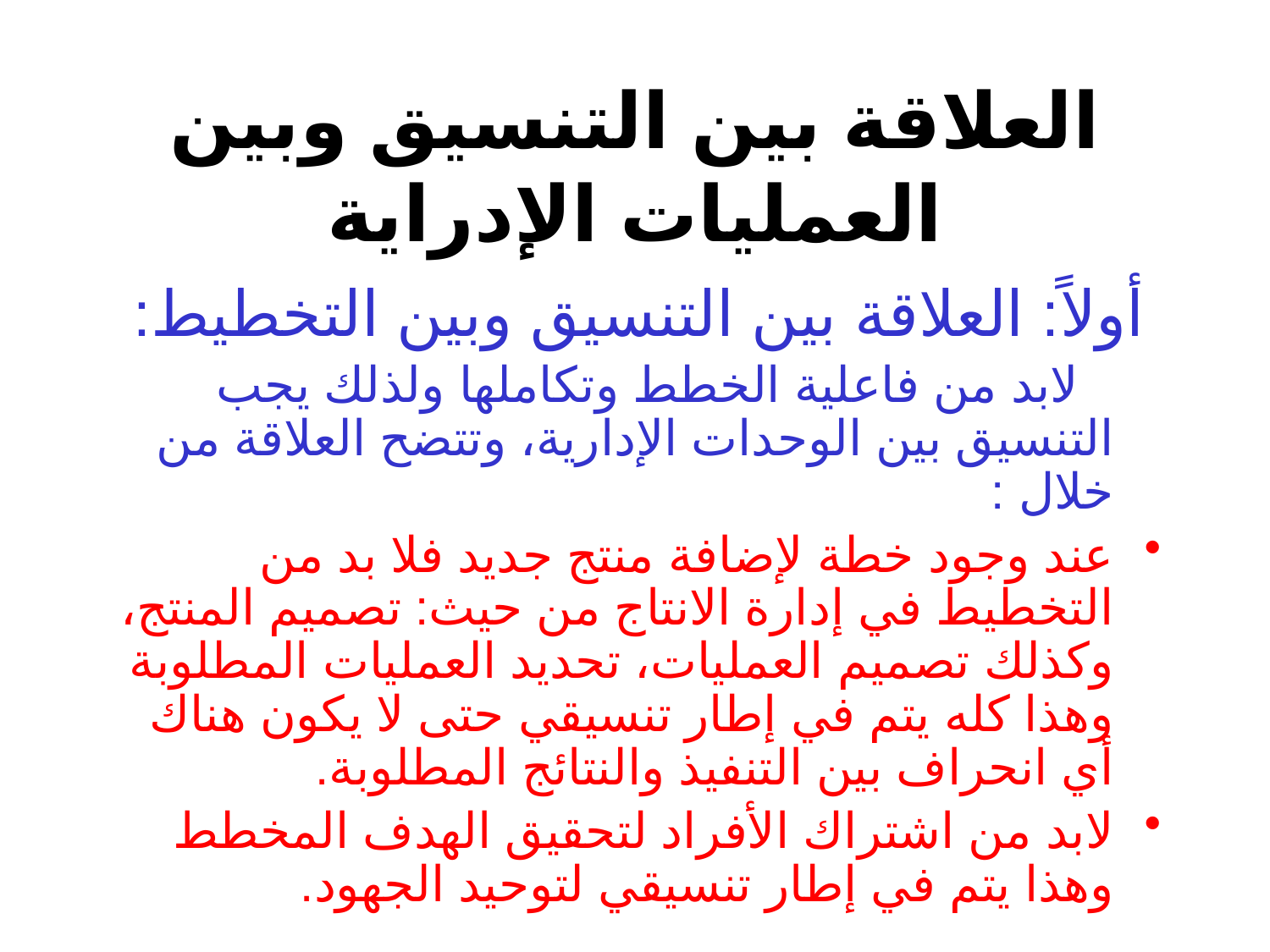

# العلاقة بين التنسيق وبين العمليات الإدراية
 أولاً: العلاقة بين التنسيق وبين التخطيط:
      لابد من فاعلية الخطط وتكاملها ولذلك يجب التنسيق بين الوحدات الإدارية، وتتضح العلاقة من خلال :
عند وجود خطة لإضافة منتج جديد فلا بد من التخطيط في إدارة الانتاج من حيث: تصميم المنتج، وكذلك تصميم العمليات، تحديد العمليات المطلوبة وهذا كله يتم في إطار تنسيقي حتى لا يكون هناك أي انحراف بين التنفيذ والنتائج المطلوبة.
لابد من اشتراك الأفراد لتحقيق الهدف المخطط وهذا يتم في إطار تنسيقي لتوحيد الجهود.